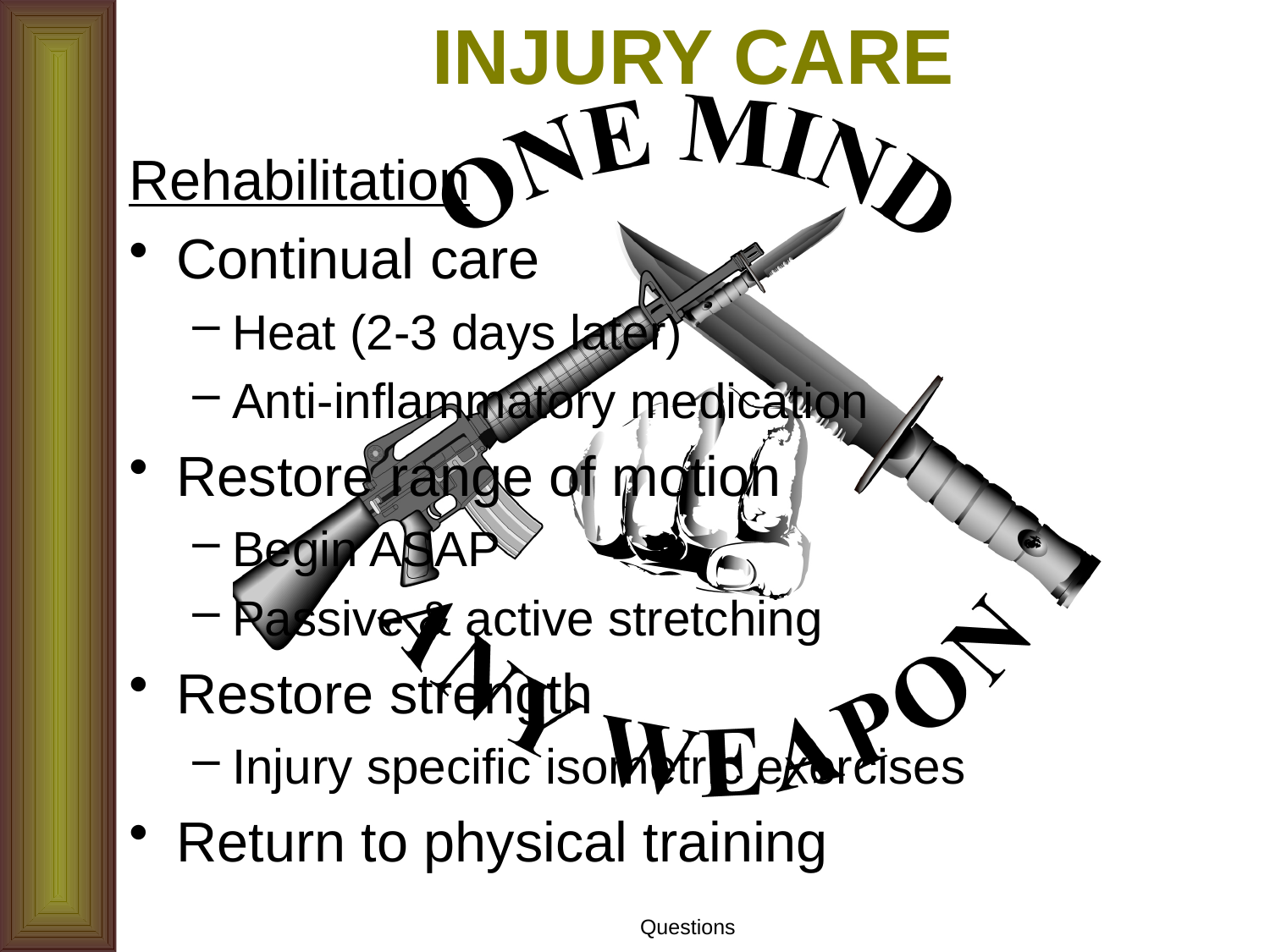

# INJURY CARE
Rehabilitation
Continual care
Heat (2-3 days later)
Anti-inflammatory medication
Restore range of motion
Begin ASAP
Passive & active stretching
Restore strength
Injury specific isometric exercises
Return to physical training
Questions